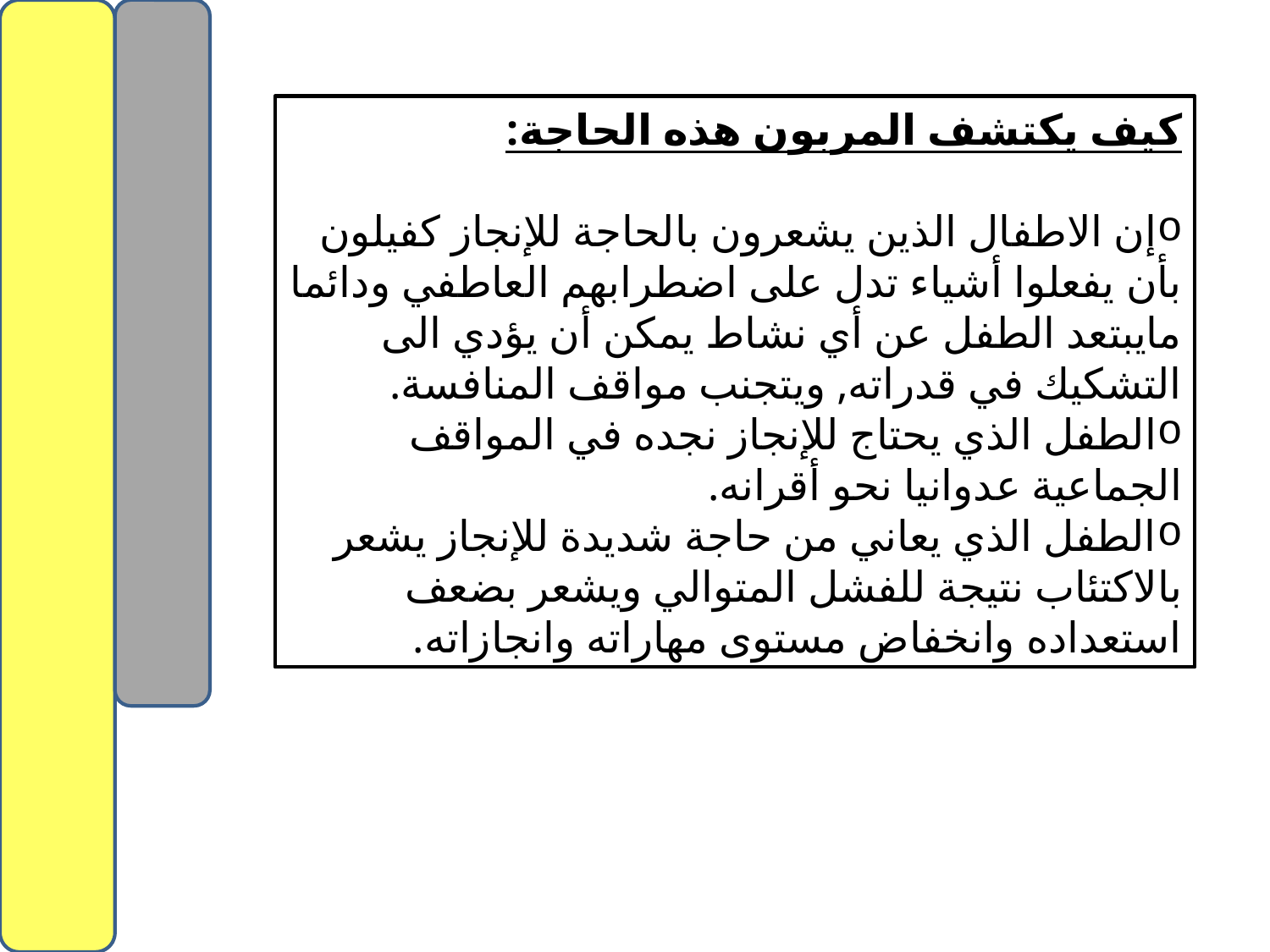

كيف يكتشف المربون هذه الحاجة:

إن الاطفال الذين يشعرون بالحاجة للإنجاز كفيلون بأن يفعلوا أشياء تدل على اضطرابهم العاطفي ودائما مايبتعد الطفل عن أي نشاط يمكن أن يؤدي الى التشكيك في قدراته, ويتجنب مواقف المنافسة.
الطفل الذي يحتاج للإنجاز نجده في المواقف الجماعية عدوانيا نحو أقرانه.
الطفل الذي يعاني من حاجة شديدة للإنجاز يشعر بالاكتئاب نتيجة للفشل المتوالي ويشعر بضعف استعداده وانخفاض مستوى مهاراته وانجازاته.